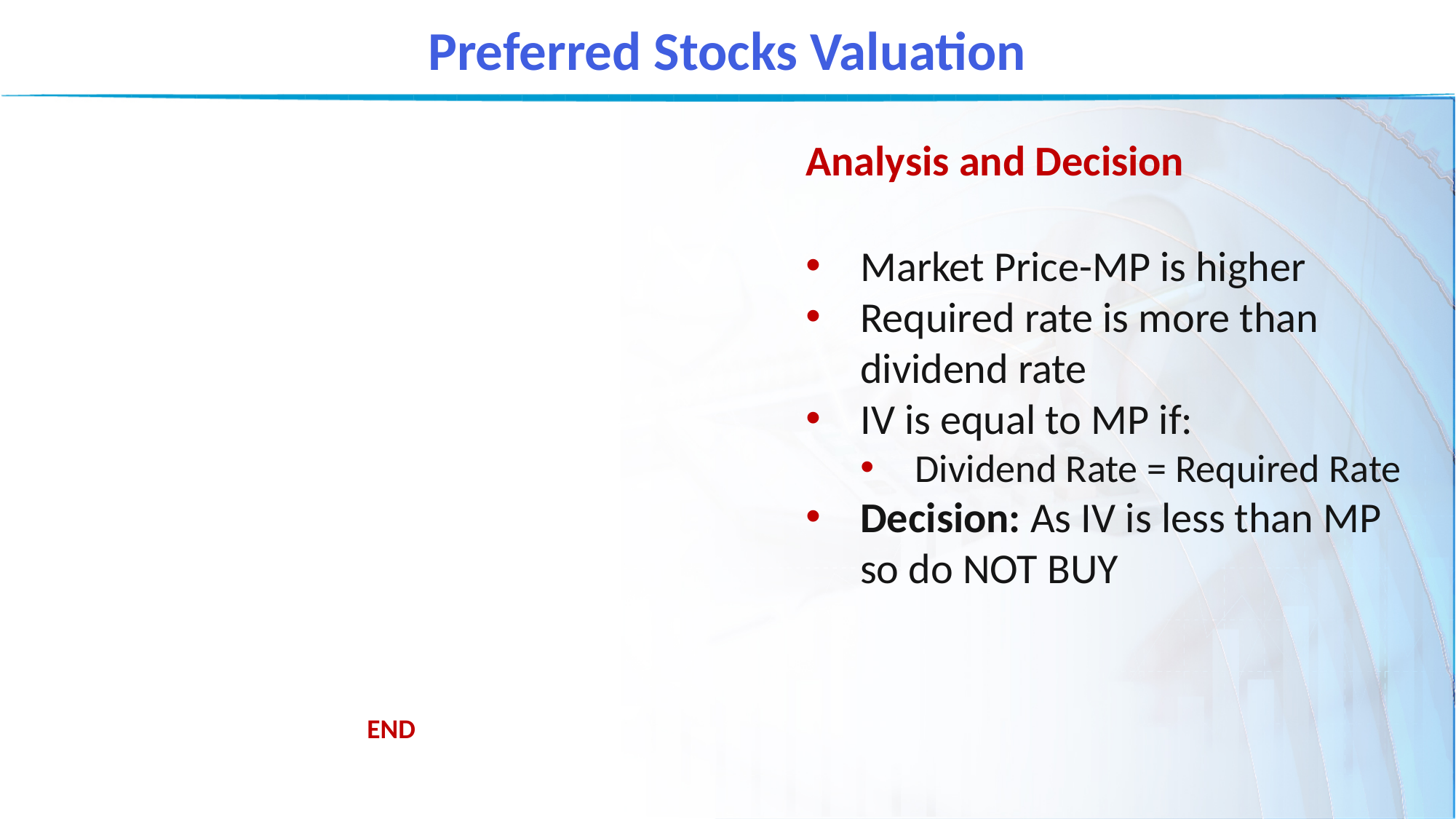

Preferred Stocks Valuation
Analysis and Decision

Market Price-MP is higher
Required rate is more than dividend rate
IV is equal to MP if:
Dividend Rate = Required Rate
Decision: As IV is less than MP so do NOT BUY
END